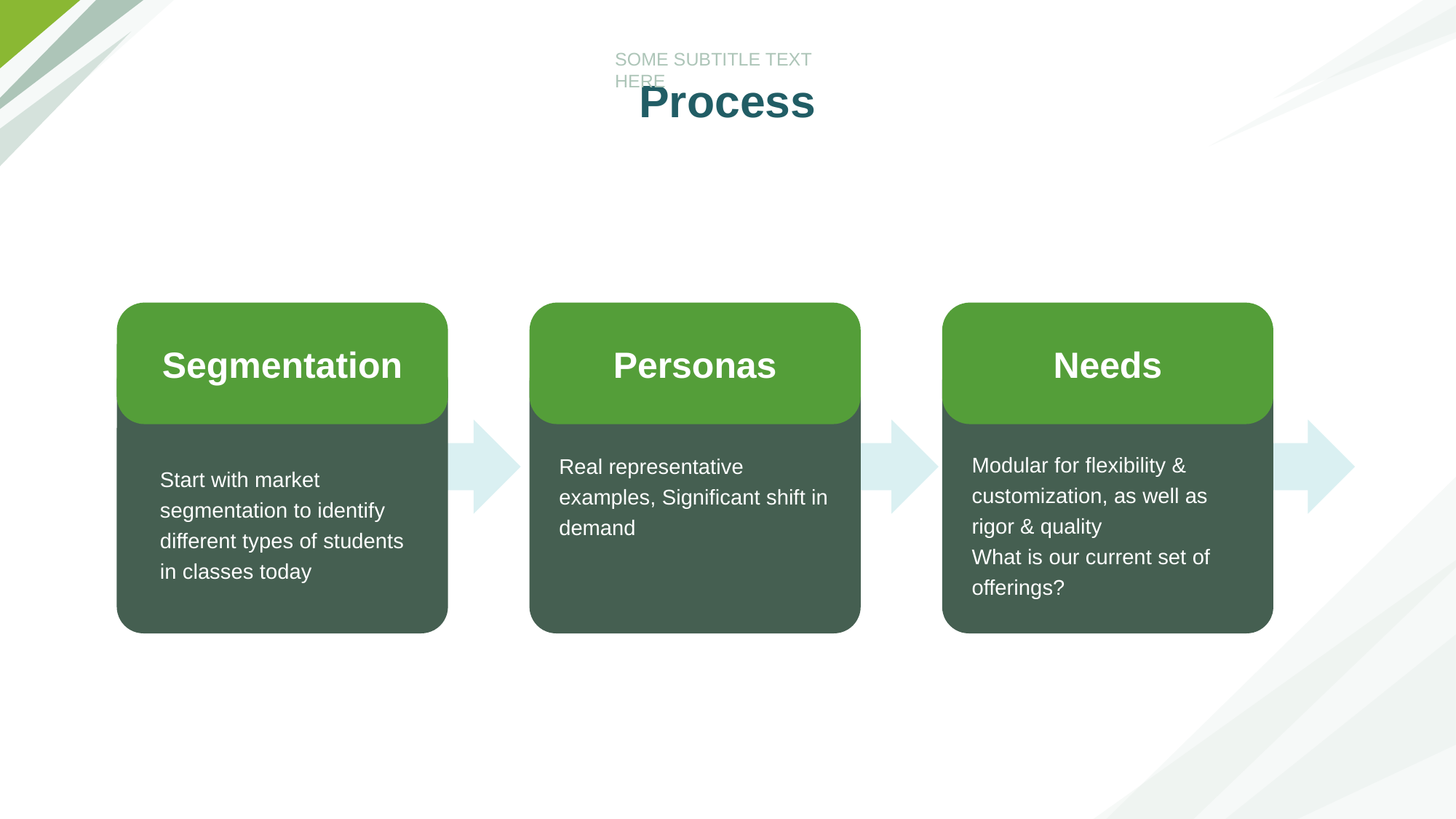

SOME SUBTITLE TEXT HERE
# Process
Segmentation

Start with market segmentation to identify different types of students in classes today
Personas
Real representative examples, Significant shift in demand
Needs

Modular for flexibility & customization, as well as rigor & quality
What is our current set of offerings?